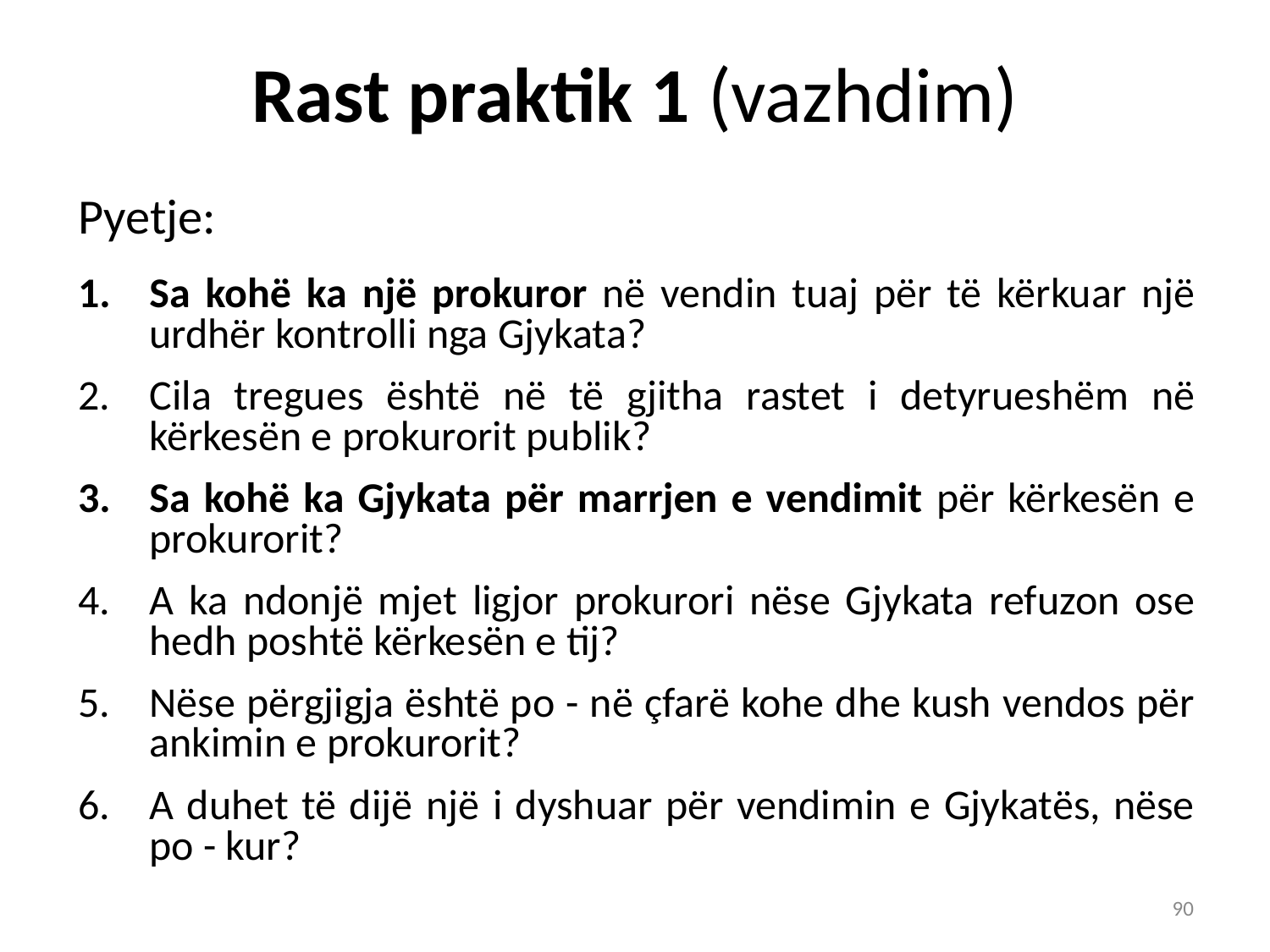

# Rast praktik 1 (vazhdim)
Pyetje:
Sa kohë ka një prokuror në vendin tuaj për të kërkuar një urdhër kontrolli nga Gjykata?
Cila tregues është në të gjitha rastet i detyrueshëm në kërkesën e prokurorit publik?
Sa kohë ka Gjykata për marrjen e vendimit për kërkesën e prokurorit?
A ka ndonjë mjet ligjor prokurori nëse Gjykata refuzon ose hedh poshtë kërkesën e tij?
Nëse përgjigja është po - në çfarë kohe dhe kush vendos për ankimin e prokurorit?
A duhet të dijë një i dyshuar për vendimin e Gjykatës, nëse po - kur?
90